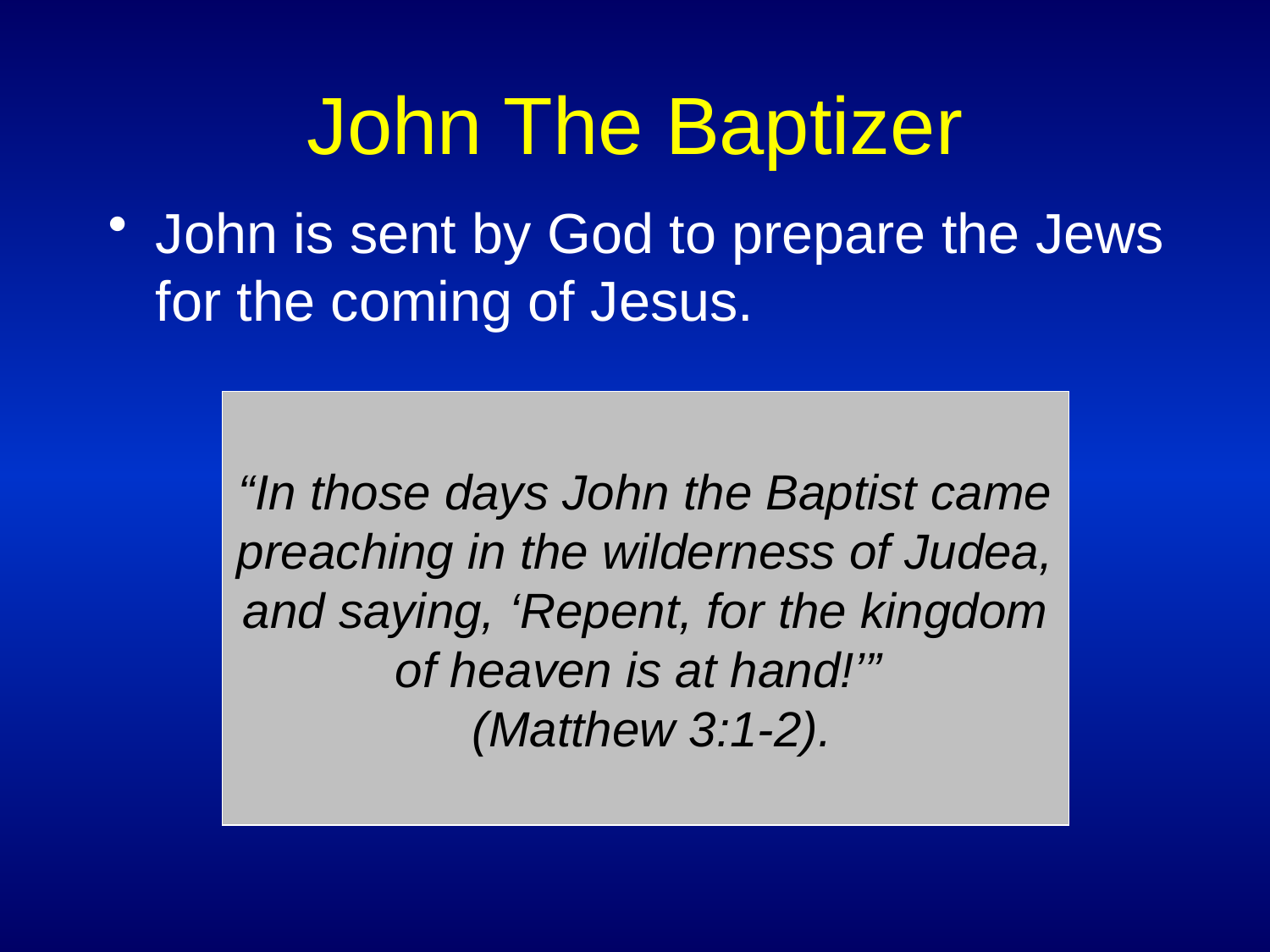

# John The Baptizer
John is sent by God to prepare the Jews for the coming of Jesus.
“In those days John the Baptist came preaching in the wilderness of Judea, and saying, ‘Repent, for the kingdom of heaven is at hand!’”
 (Matthew 3:1-2).